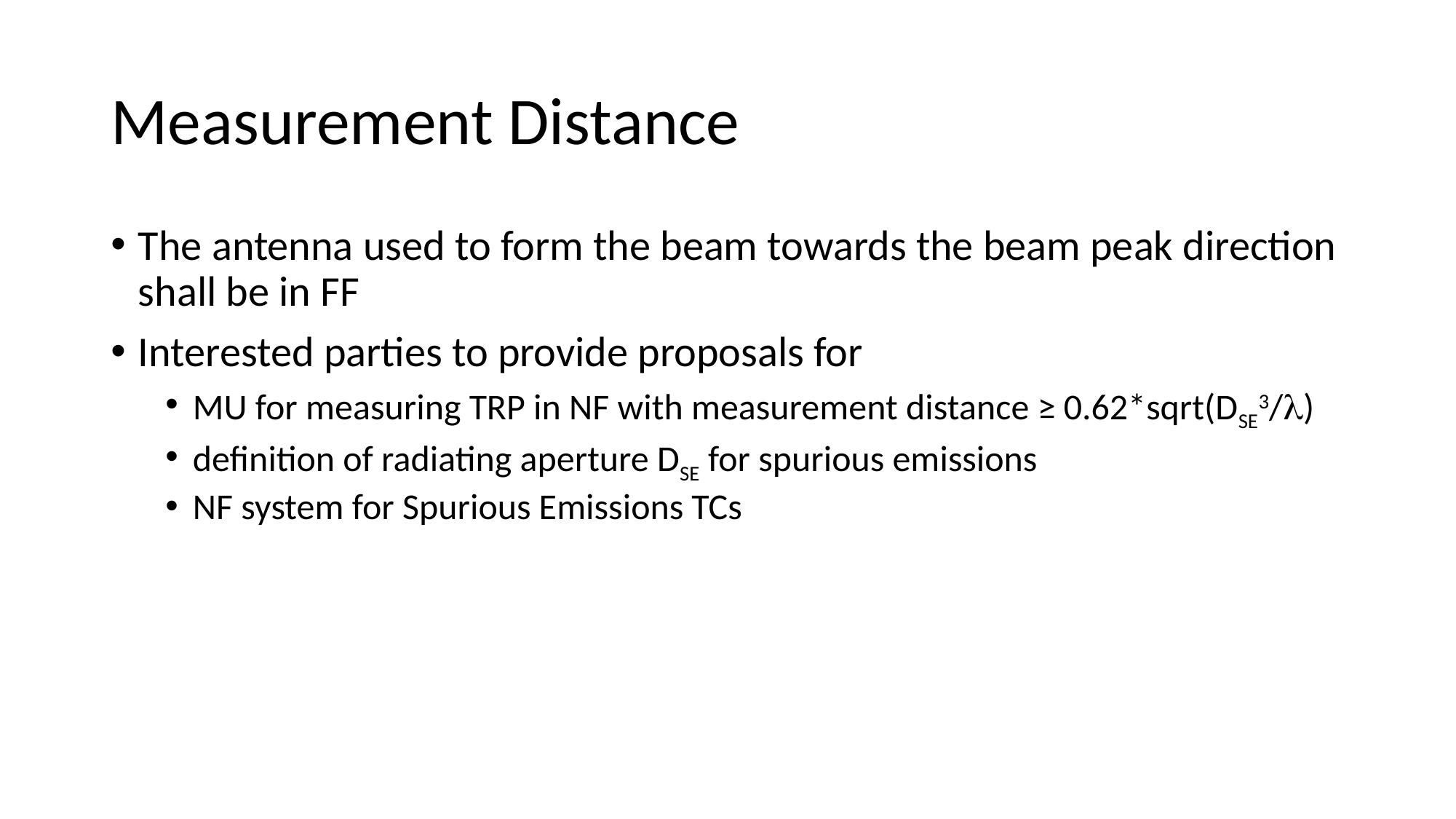

# Measurement Distance
The antenna used to form the beam towards the beam peak direction shall be in FF
Interested parties to provide proposals for
MU for measuring TRP in NF with measurement distance ≥ 0.62*sqrt(DSE3/λ)
definition of radiating aperture DSE for spurious emissions
NF system for Spurious Emissions TCs